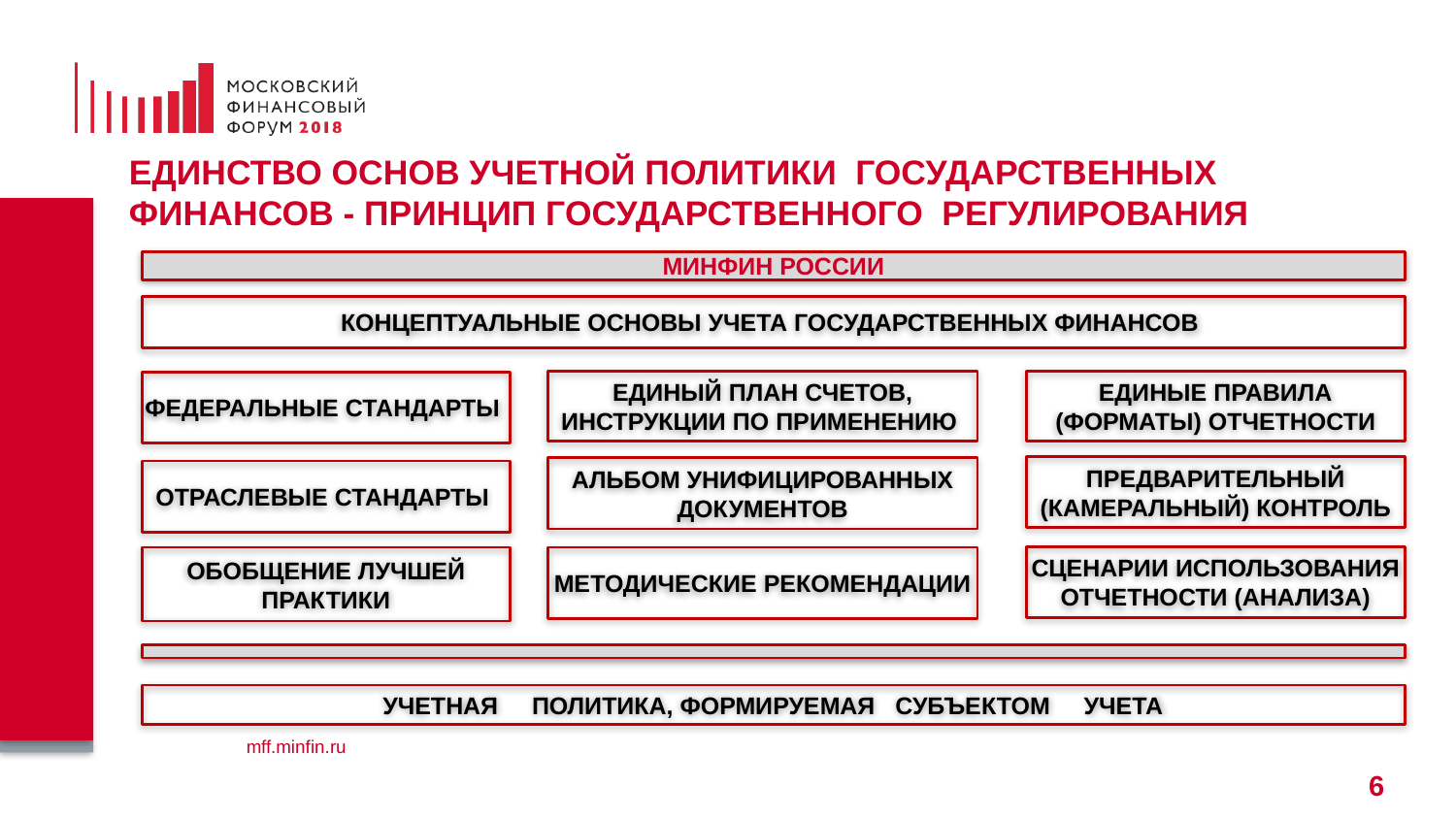

# Единство основ учетной политики  государственных финансов - принцип государственного  регулирования
МИНФИН РОССИИ
Концептуальные основы УЧЕТА Государственных ФИНАНСОВ
Единый план счетов, инструкции по применению
Единые правила (форматы) отчетности
Федеральные стандарты
ПРЕДВАРИТЕЛЬНЫЙ (КАМЕРАЛЬНЫЙ) КОНТРОЛЬ
АЛЬБОМ УНИФИЦИРОВАННЫХ ДОКУМЕНТОВ
отраслевые стандарты
СЦЕНАРИИ ИСПОЛЬЗОВАНИЯ ОТЧЕТНОСТИ (АНАЛИЗА)
ОБОБЩЕНИЕ ЛУЧШЕЙ ПРАКТИКИ
Методические Рекомендации

УЧЕТНАЯ     ПОЛИТИКА, ФОРМИРУЕМАЯ   СУБЪЕКТОМ     УЧЕТА
6